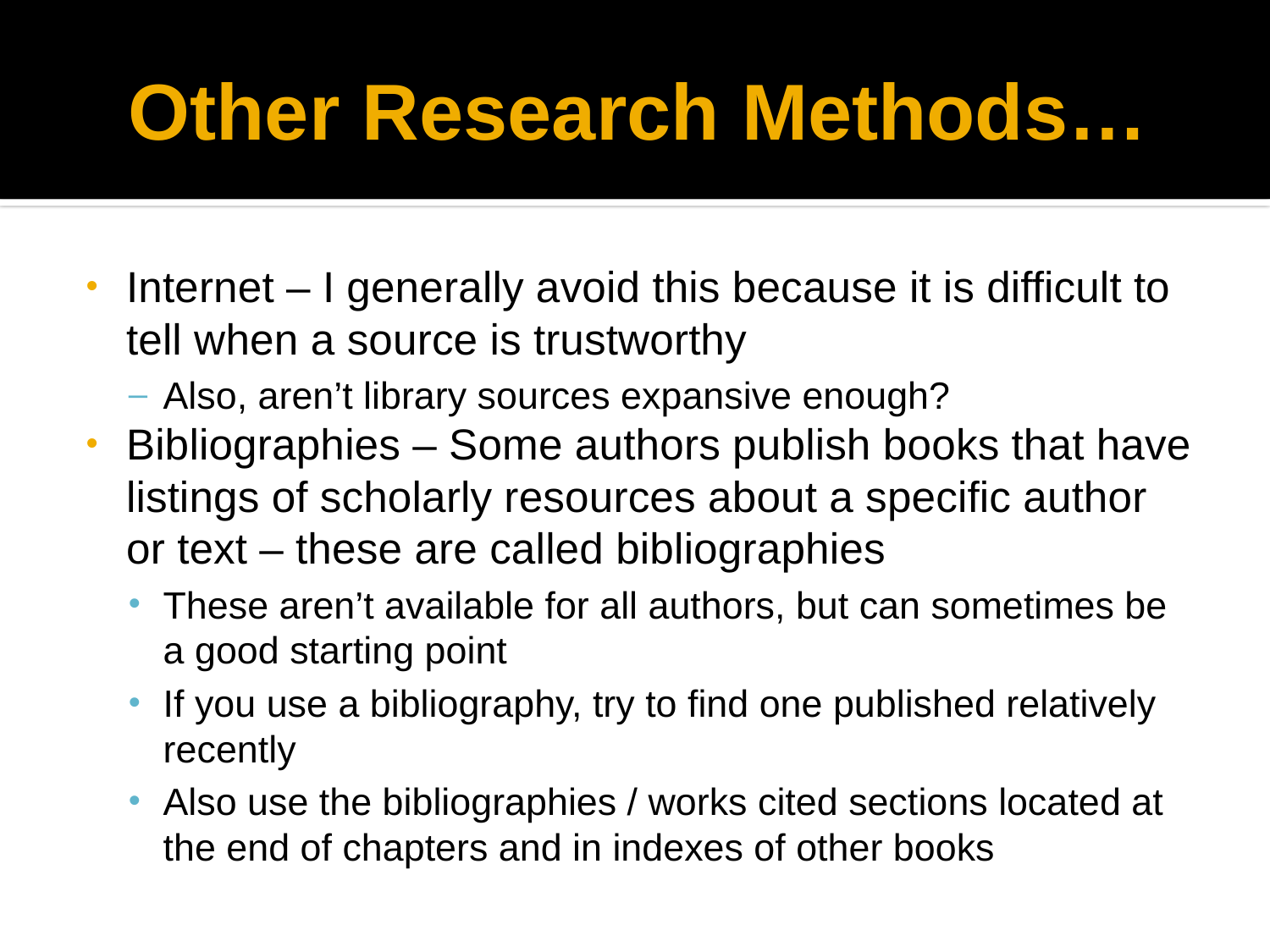

# Other Research Methods…
Internet – I generally avoid this because it is difficult to tell when a source is trustworthy
Also, aren’t library sources expansive enough?
Bibliographies – Some authors publish books that have listings of scholarly resources about a specific author or text – these are called bibliographies
These aren’t available for all authors, but can sometimes be a good starting point
If you use a bibliography, try to find one published relatively recently
Also use the bibliographies / works cited sections located at the end of chapters and in indexes of other books